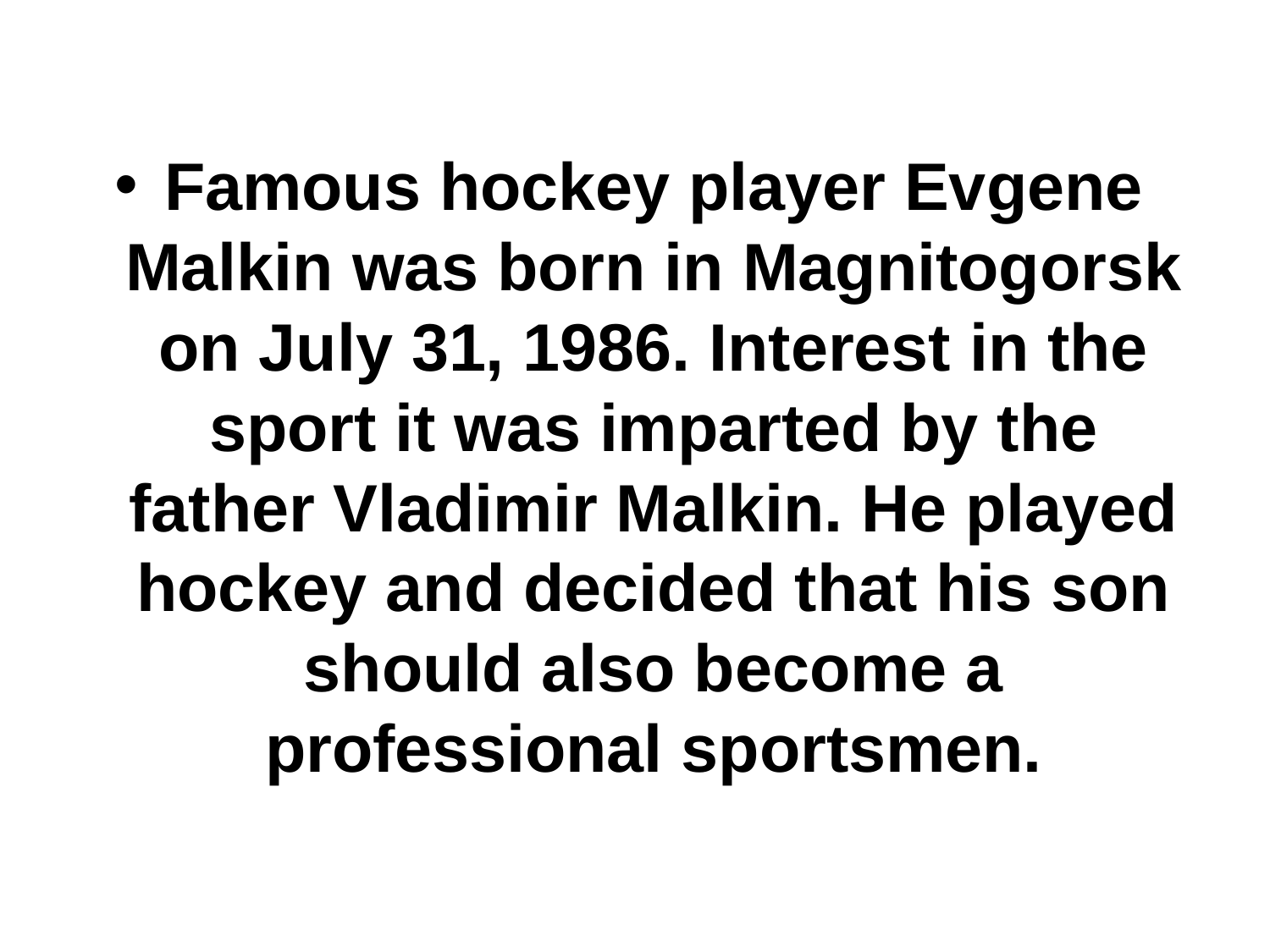

Famous hockey player Evgene Malkin was born in Magnitogorsk on July 31, 1986. Interest in the sport it was imparted by the father Vladimir Malkin. He played hockey and decided that his son should also become a professional sportsmen.